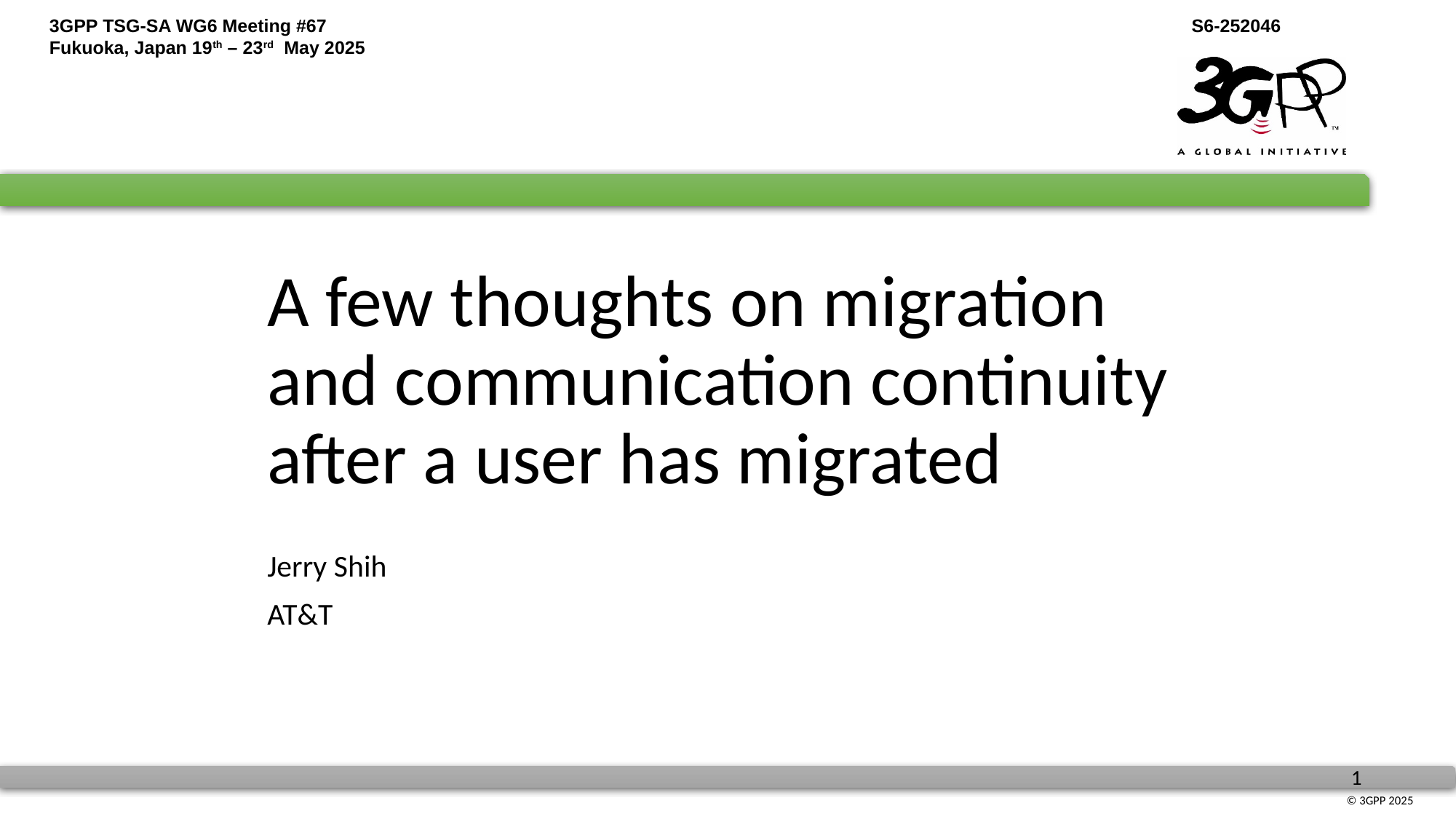

# A few thoughts on migration and communication continuity after a user has migrated
Jerry Shih
AT&T